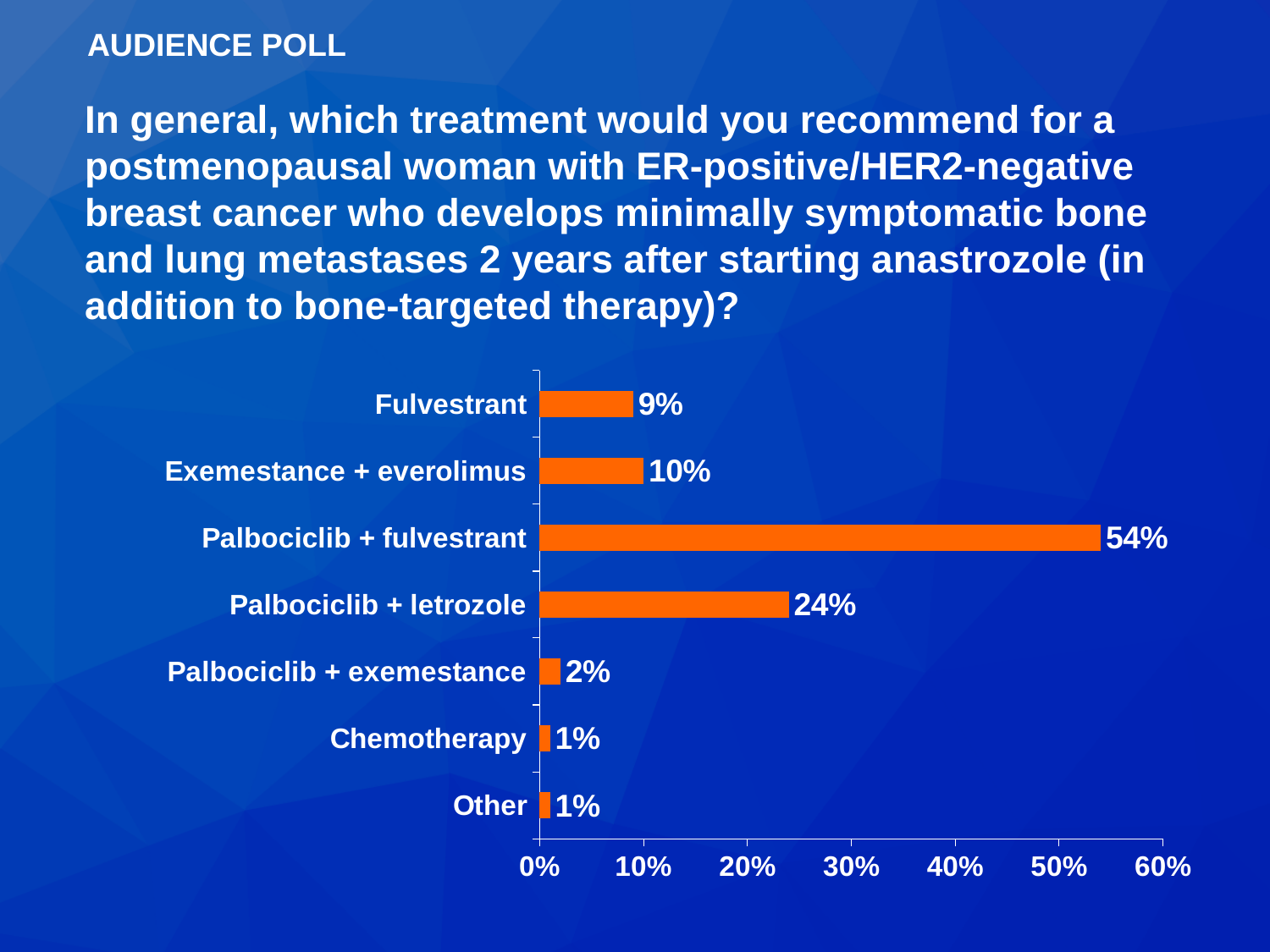

AUDIENCE POLL
In general, which treatment would you recommend for a postmenopausal woman with ER-positive/HER2-negative breast cancer who develops minimally symptomatic bone and lung metastases 2 years after starting anastrozole (in addition to bone-targeted therapy)?

### Chart

| Category | Series 1 |
|---|---|
| Other | 0.01 |
| Chemotherapy | 0.01 |
| Palbociclib + exemestance | 0.02 |
| Palbociclib + letrozole | 0.24 |
| Palbociclib + fulvestrant | 0.54 |
| Exemestance + everolimus | 0.1 |
| Fulvestrant | 0.09 |